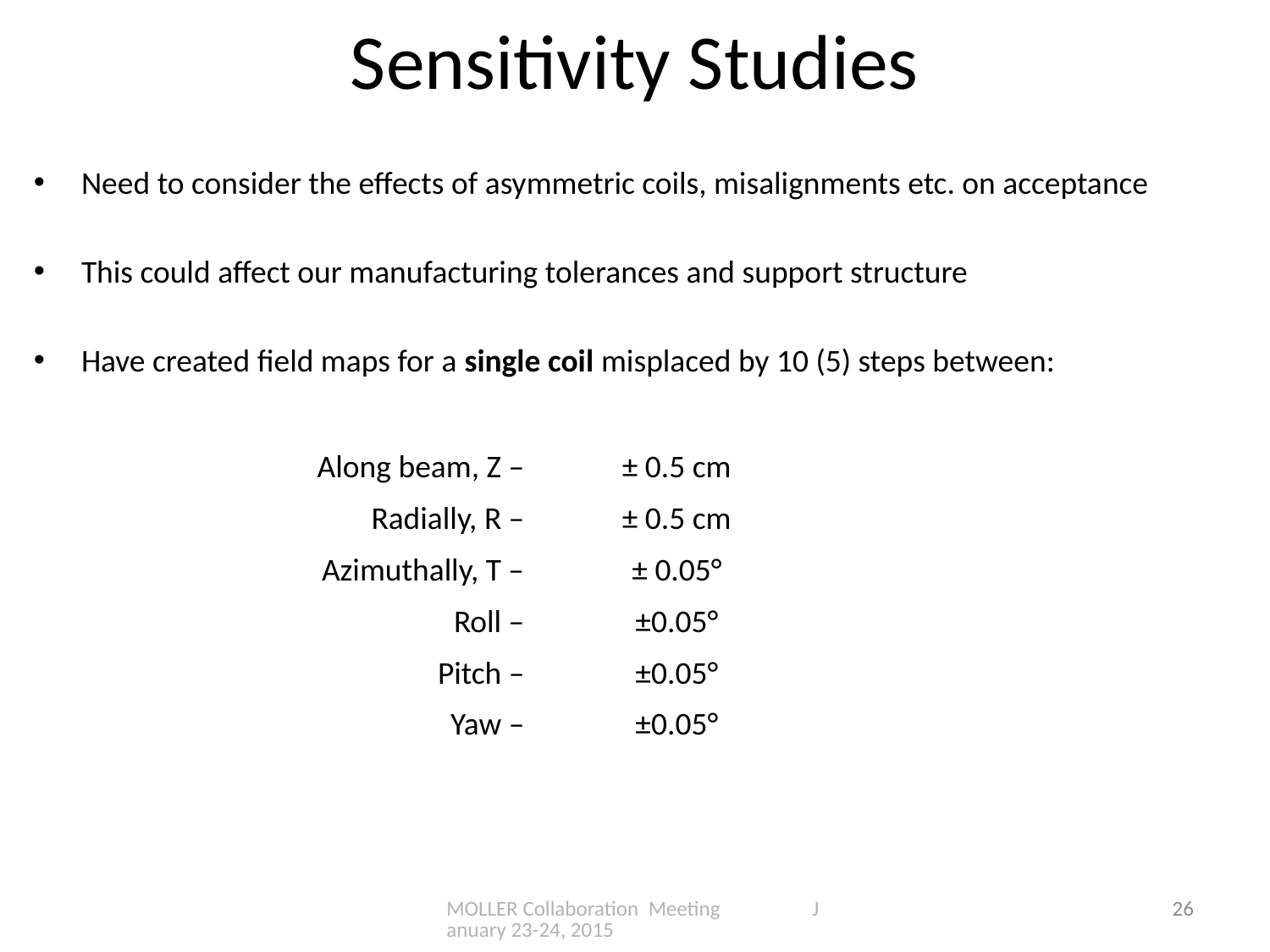

# Sensitivity Studies
Need to consider the effects of asymmetric coils, misalignments etc. on acceptance

This could affect our manufacturing tolerances and support structure

Have created field maps for a single coil misplaced by 10 (5) steps between:

| Along beam, Z – | ± 0.5 cm | (±10 cm) |
| --- | --- | --- |
| Radially, R – | ± 0.5 cm | (±2 cm) |
| Azimuthally, T – | ± 0.05° | (±5°) |
| Roll – | ±0.05° | (±4°) |
| Pitch – | ±0.05° | (±1°) |
| Yaw – | ±0.05° | (±1°) |
MOLLER Collaboration  Meeting                   January 23-24, 2015
26